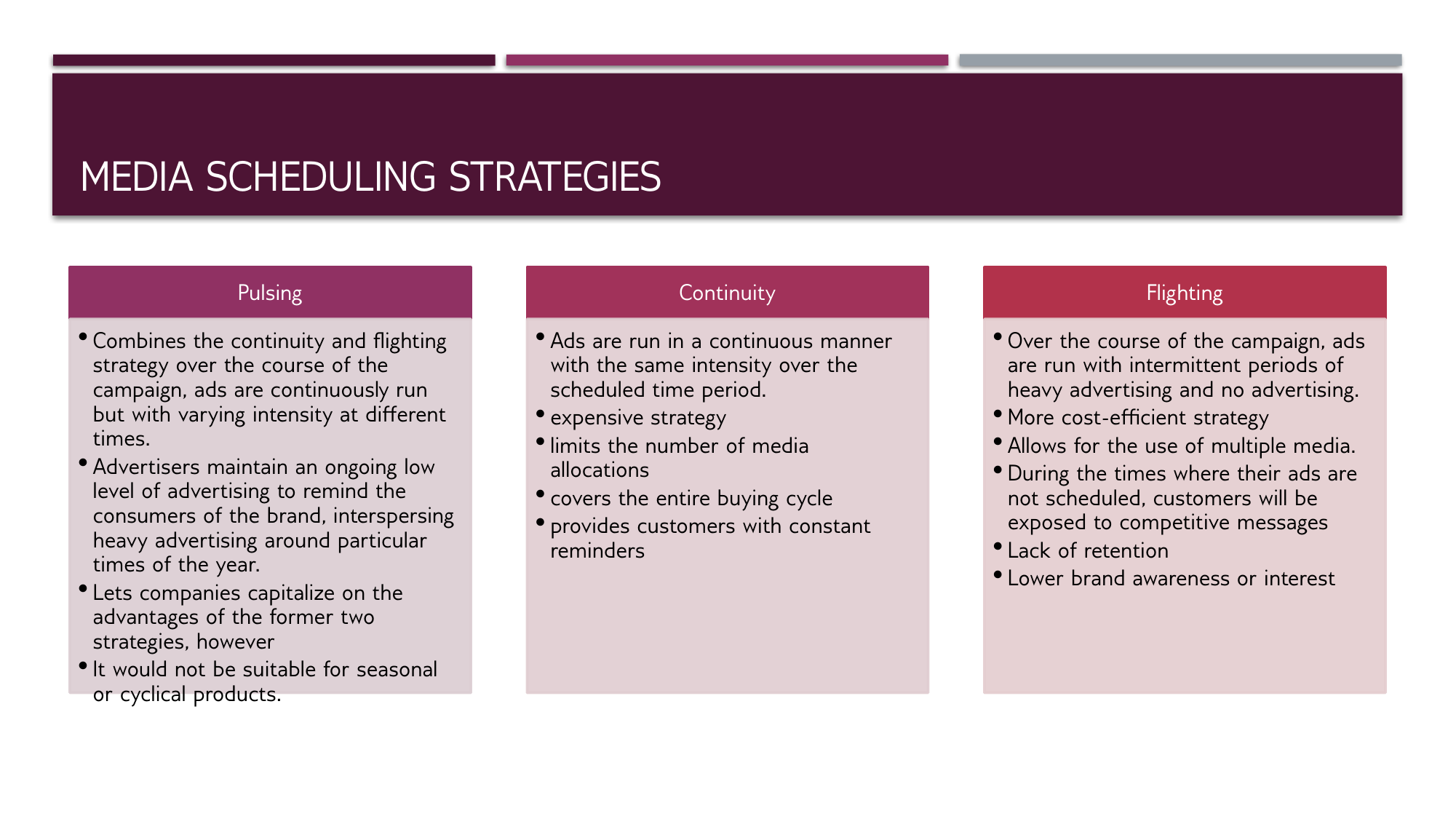

# Media scheduling strategies
Pulsing
Combines the continuity and flighting strategy over the course of the campaign, ads are continuously run but with varying intensity at different times.
Advertisers maintain an ongoing low level of advertising to remind the consumers of the brand, interspersing heavy advertising around particular times of the year.
Lets companies capitalize on the advantages of the former two strategies, however
It would not be suitable for seasonal or cyclical products.
Continuity
Ads are run in a continuous manner with the same intensity over the scheduled time period.
expensive strategy
limits the number of media allocations
covers the entire buying cycle
provides customers with constant reminders
Flighting
Over the course of the campaign, ads are run with intermittent periods of heavy advertising and no advertising.
More cost-efficient strategy
Allows for the use of multiple media.
During the times where their ads are not scheduled, customers will be exposed to competitive messages
Lack of retention
Lower brand awareness or interest